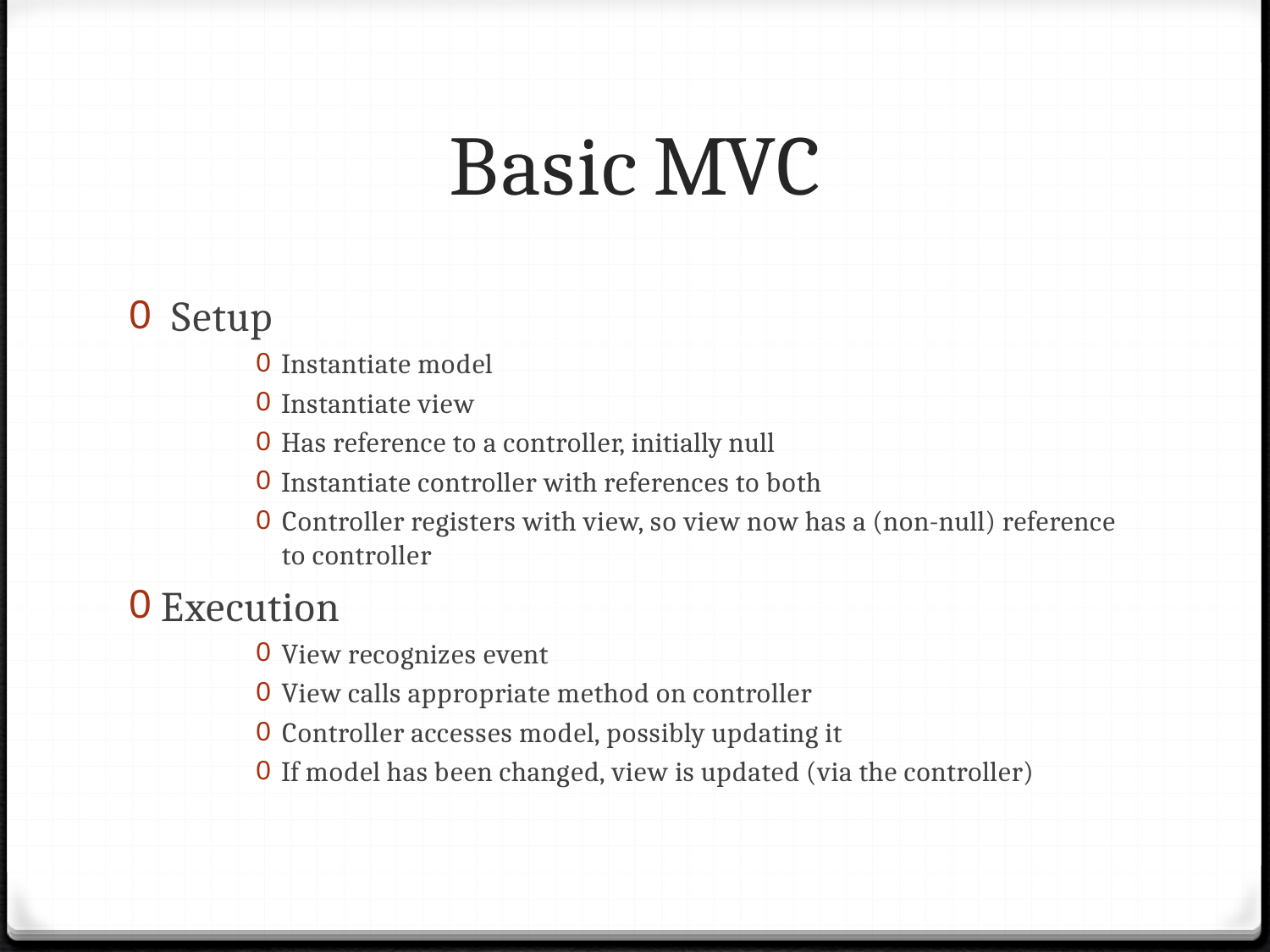

# Basic MVC
 Setup
Instantiate model
Instantiate view
Has reference to a controller, initially null
Instantiate controller with references to both
Controller registers with view, so view now has a (non-null) reference to controller
Execution
View recognizes event
View calls appropriate method on controller
Controller accesses model, possibly updating it
If model has been changed, view is updated (via the controller)